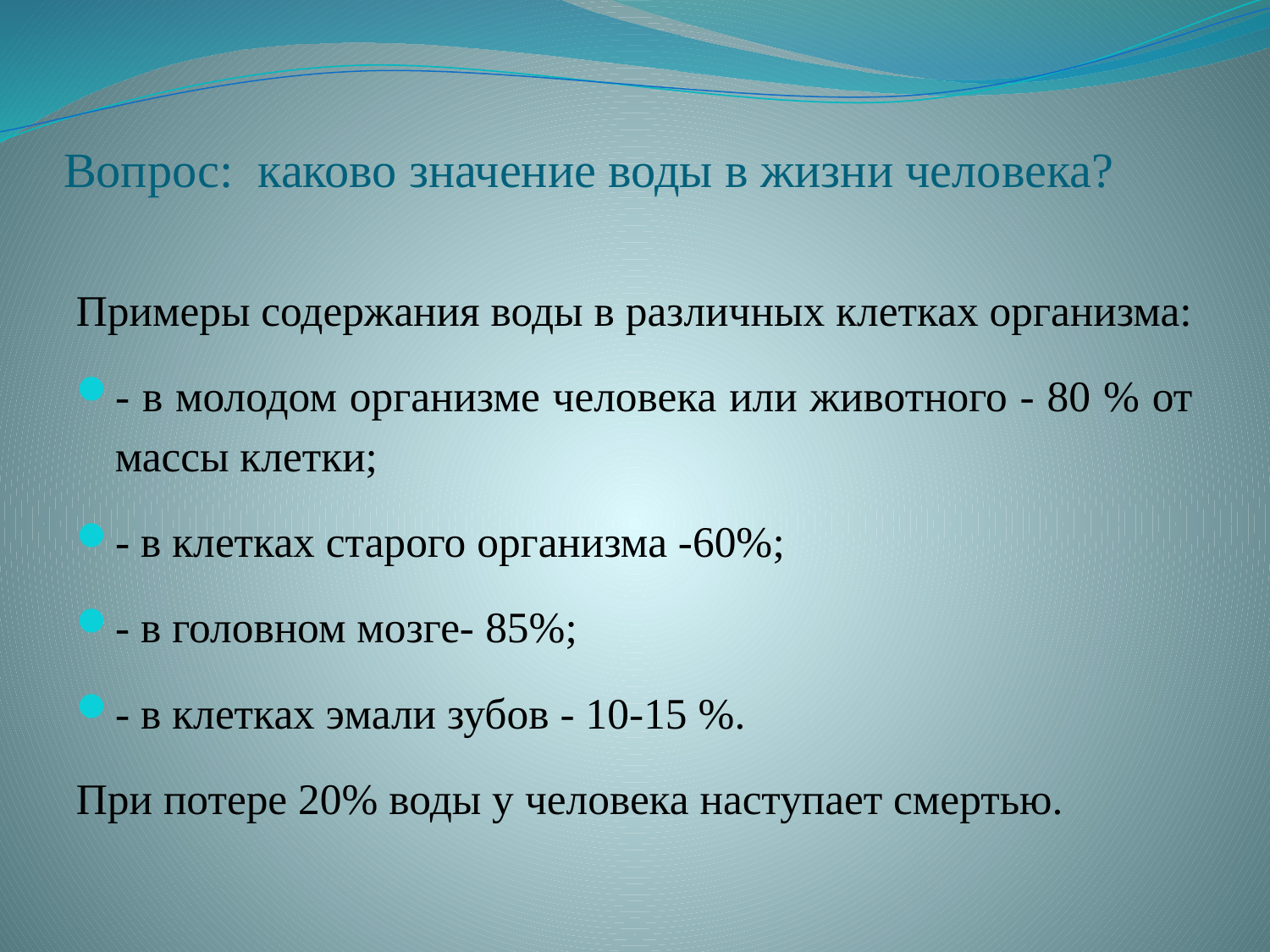

# Вопрос:  каково значение воды в жизни человека?
Примеры содержания воды в различных клетках организма:
- в молодом организме человека или животного - 80 % от массы клетки;
- в клетках старого организма -60%;
- в головном мозге- 85%;
- в клетках эмали зубов - 10-15 %.
При потере 20% воды у человека наступает смертью.